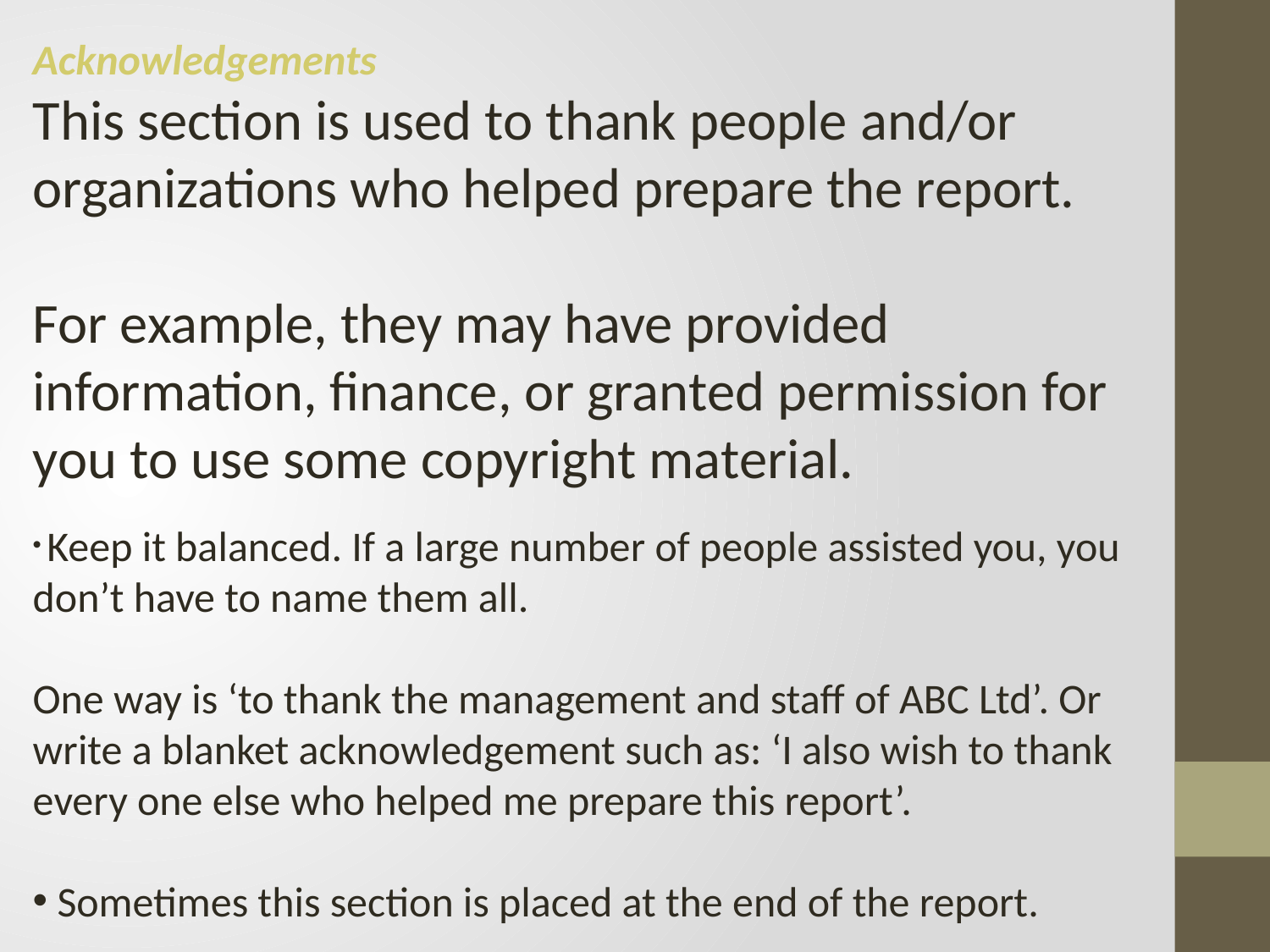

Acknowledgements
This section is used to thank people and/or organizations who helped prepare the report.

For example, they may have provided information, finance, or granted permission for you to use some copyright material.

 Keep it balanced. If a large number of people assisted you, you don’t have to name them all.

One way is ‘to thank the management and staff of ABC Ltd’. Or write a blanket acknowledgement such as: ‘I also wish to thank every one else who helped me prepare this report’.

 Sometimes this section is placed at the end of the report.